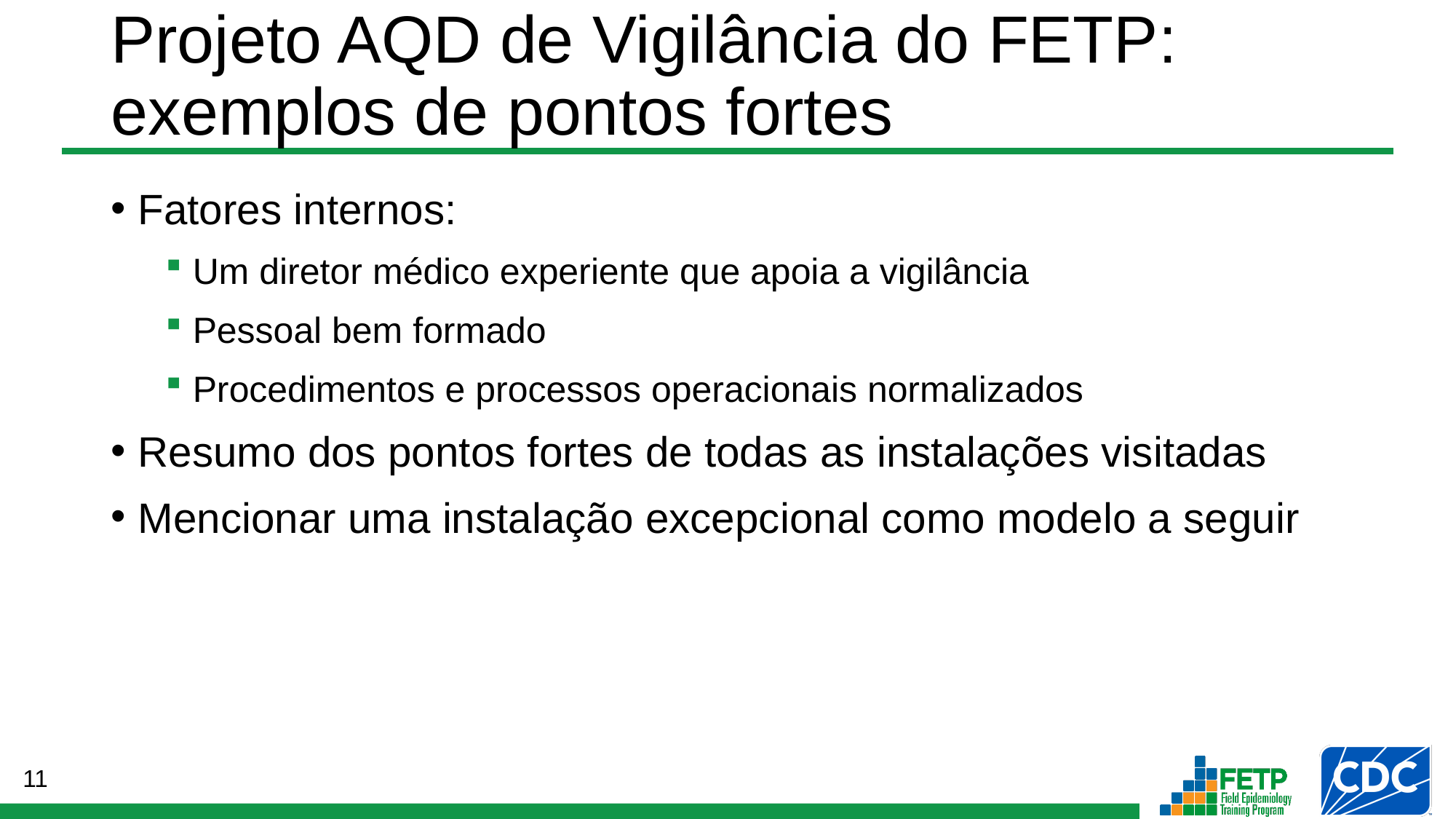

# Projeto AQD de Vigilância do FETP: exemplos de pontos fortes
Fatores internos:
Um diretor médico experiente que apoia a vigilância
Pessoal bem formado
Procedimentos e processos operacionais normalizados
Resumo dos pontos fortes de todas as instalações visitadas
Mencionar uma instalação excepcional como modelo a seguir